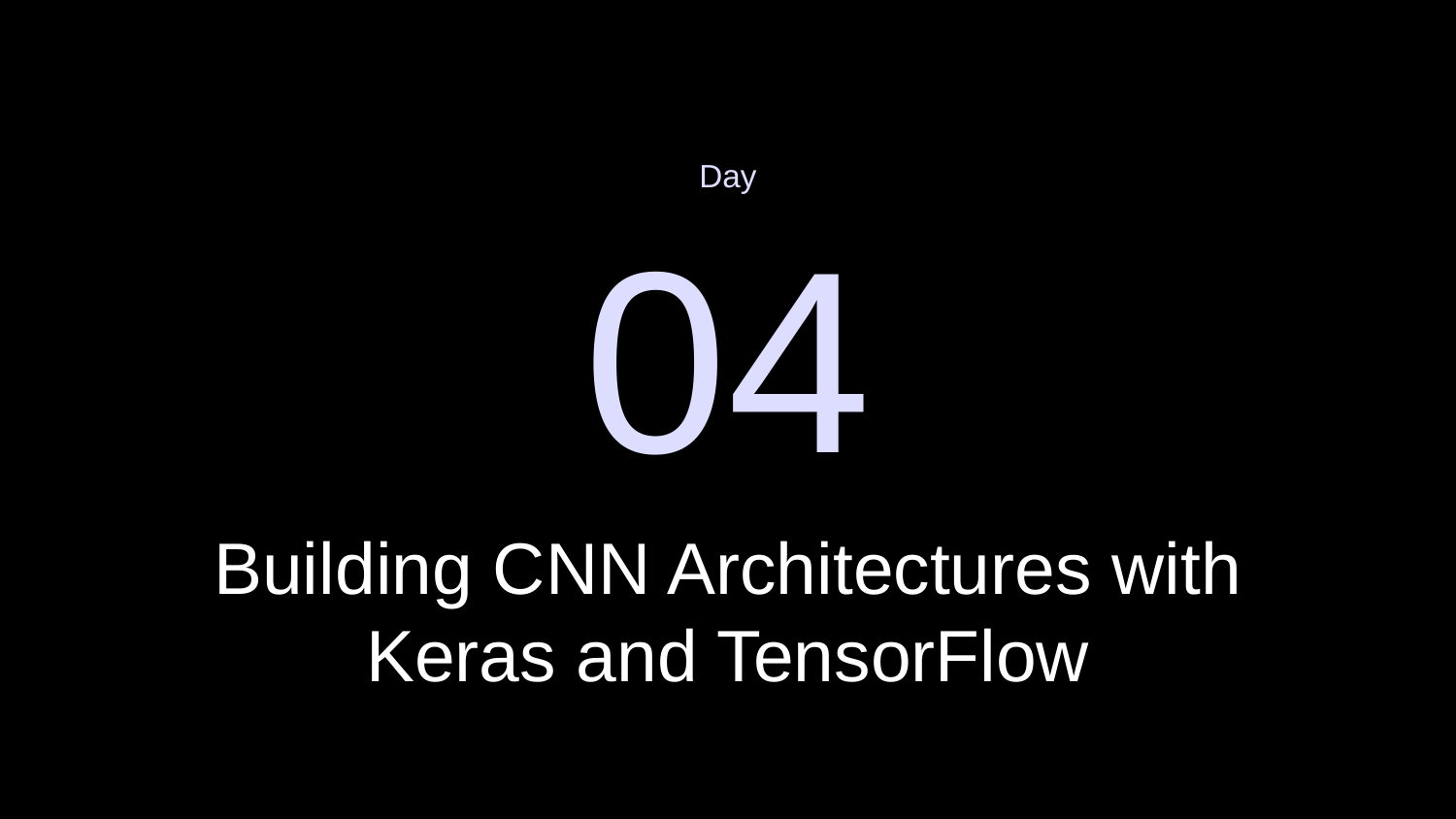

Day
04
# Building CNN Architectures with Keras and TensorFlow